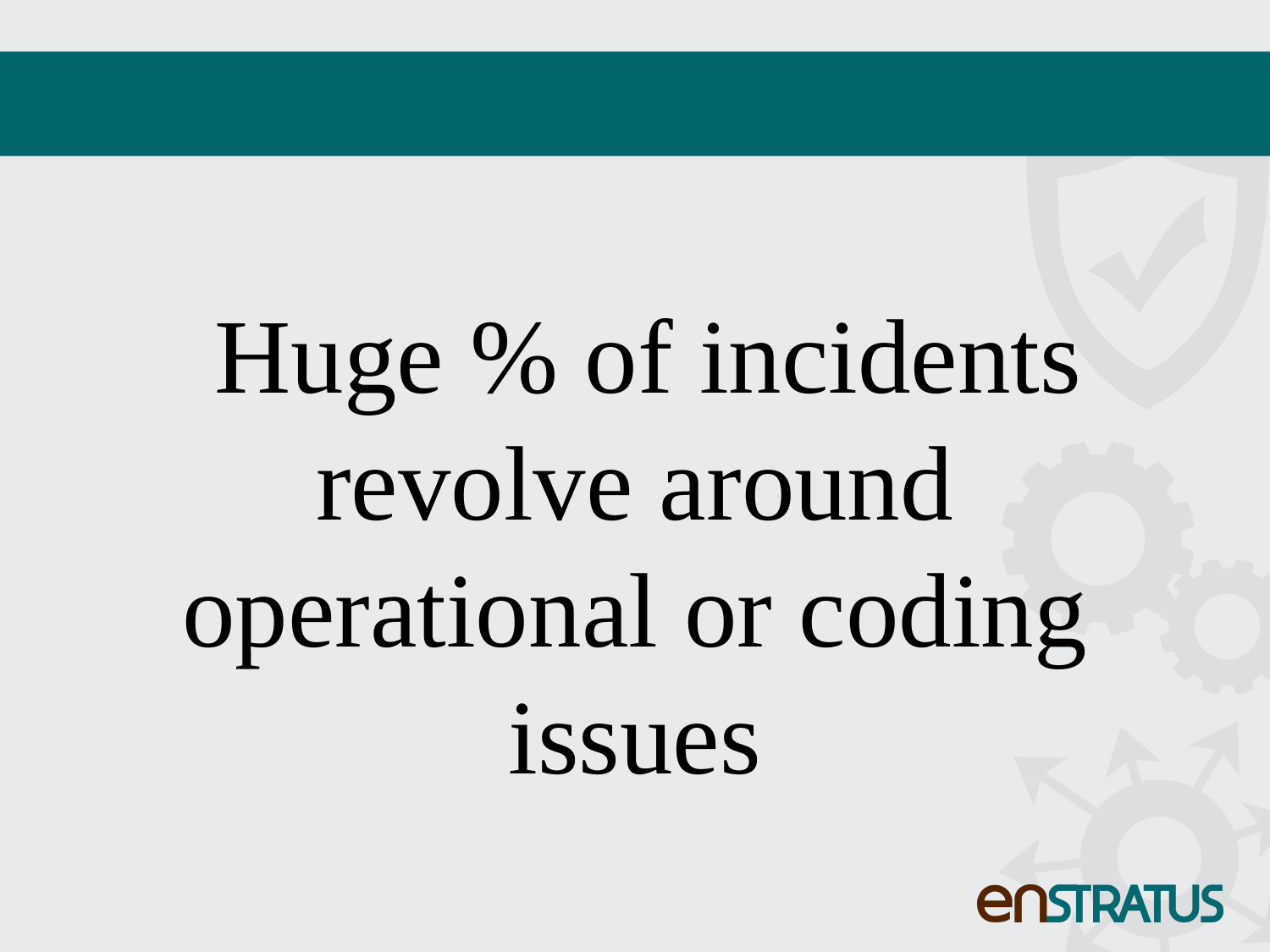

#
 Huge % of incidents revolve around operational or coding issues